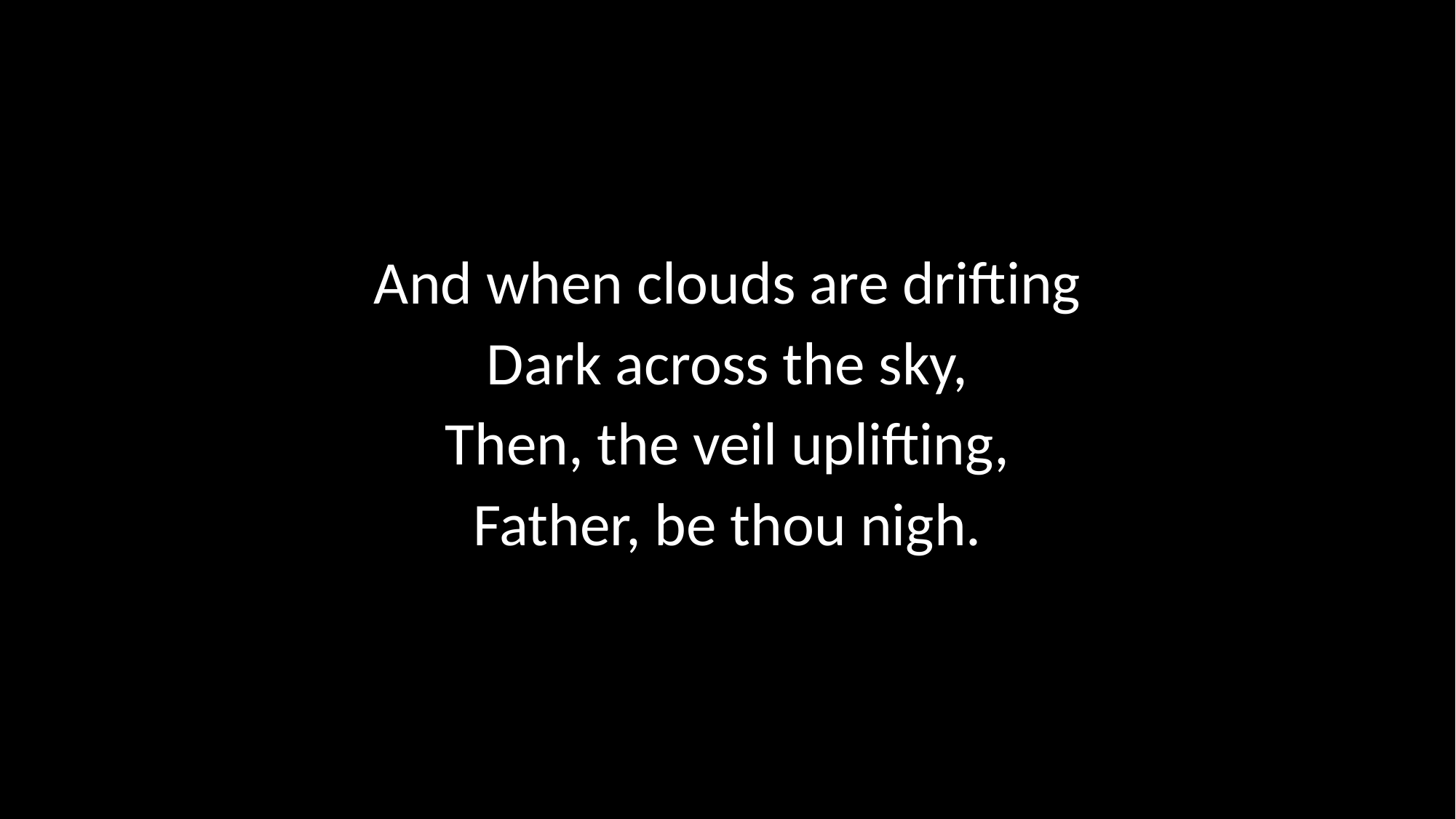

And when clouds are drifting
Dark across the sky,
Then, the veil uplifting,
Father, be thou nigh.